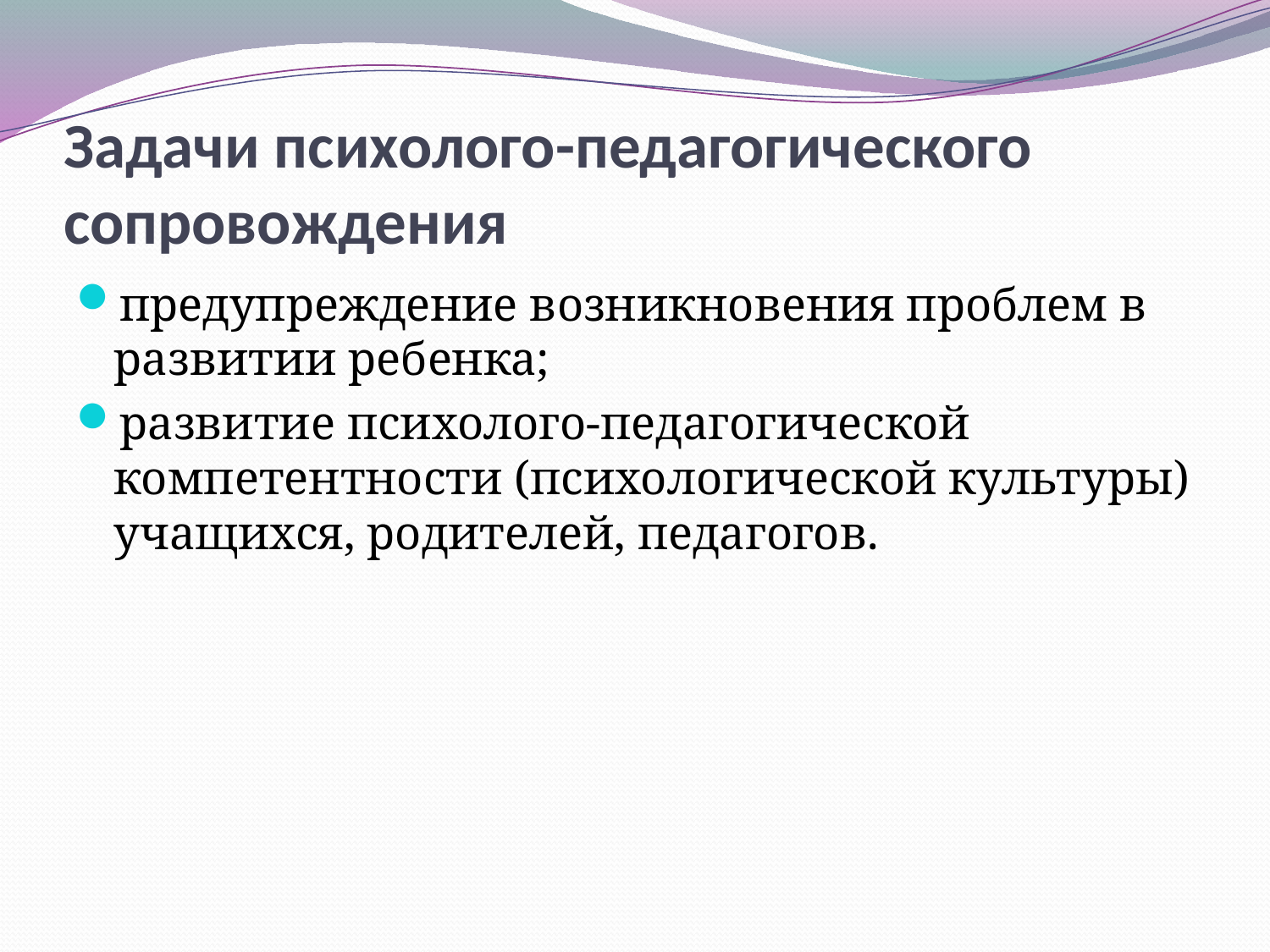

# Задачи психолого-педагогического сопровождения
предупреждение возникновения проблем в развитии ребенка;
развитие психолого-педагогической компетентности (психологической культуры) учащихся, родителей, педагогов.